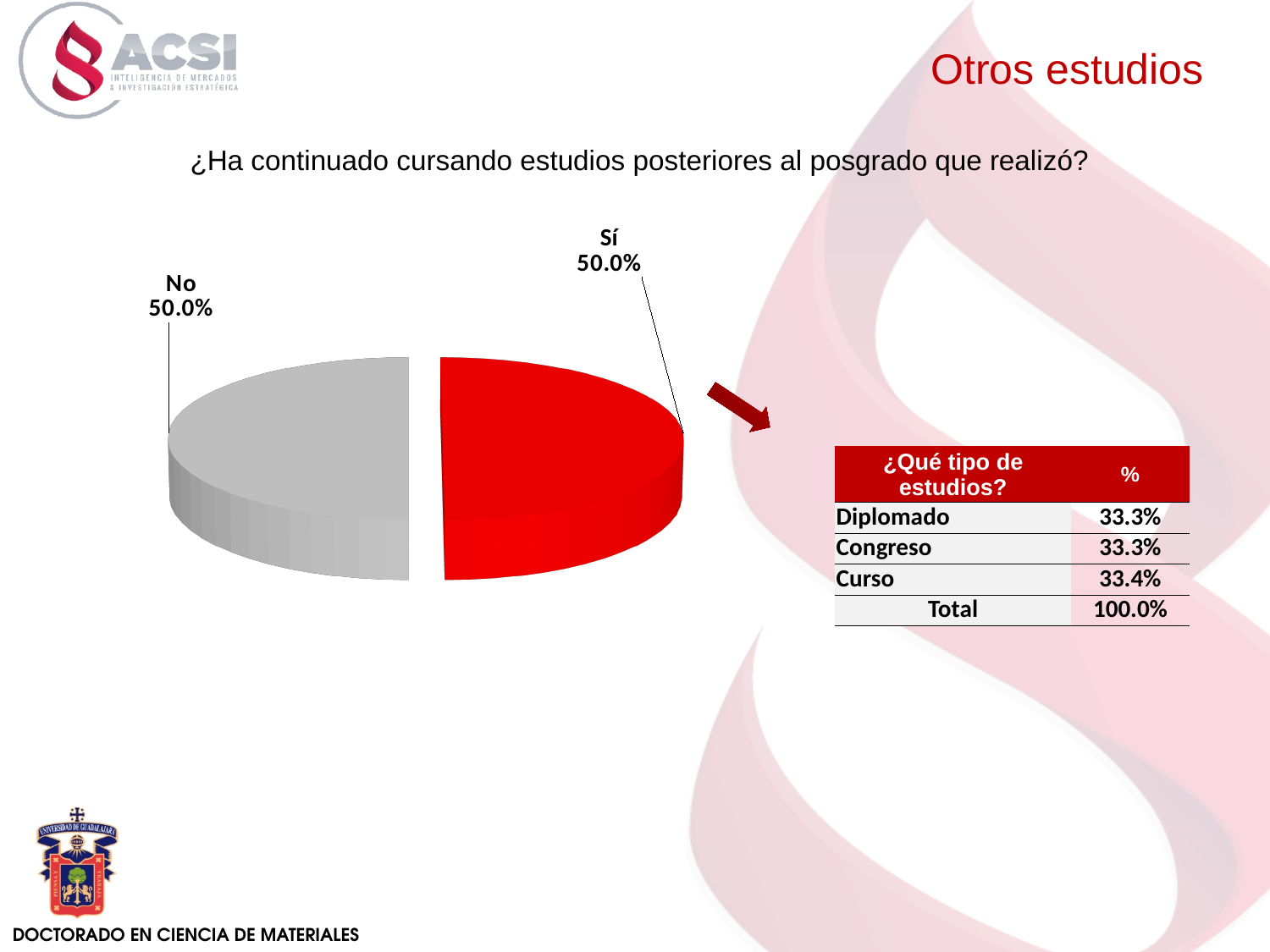

Otros estudios
¿Ha continuado cursando estudios posteriores al posgrado que realizó?

[unsupported chart]

| ¿Qué tipo de estudios? | % |
| --- | --- |
| Diplomado | 33.3% |
| Congreso | 33.3% |
| Curso | 33.4% |
| Total | 100.0% |